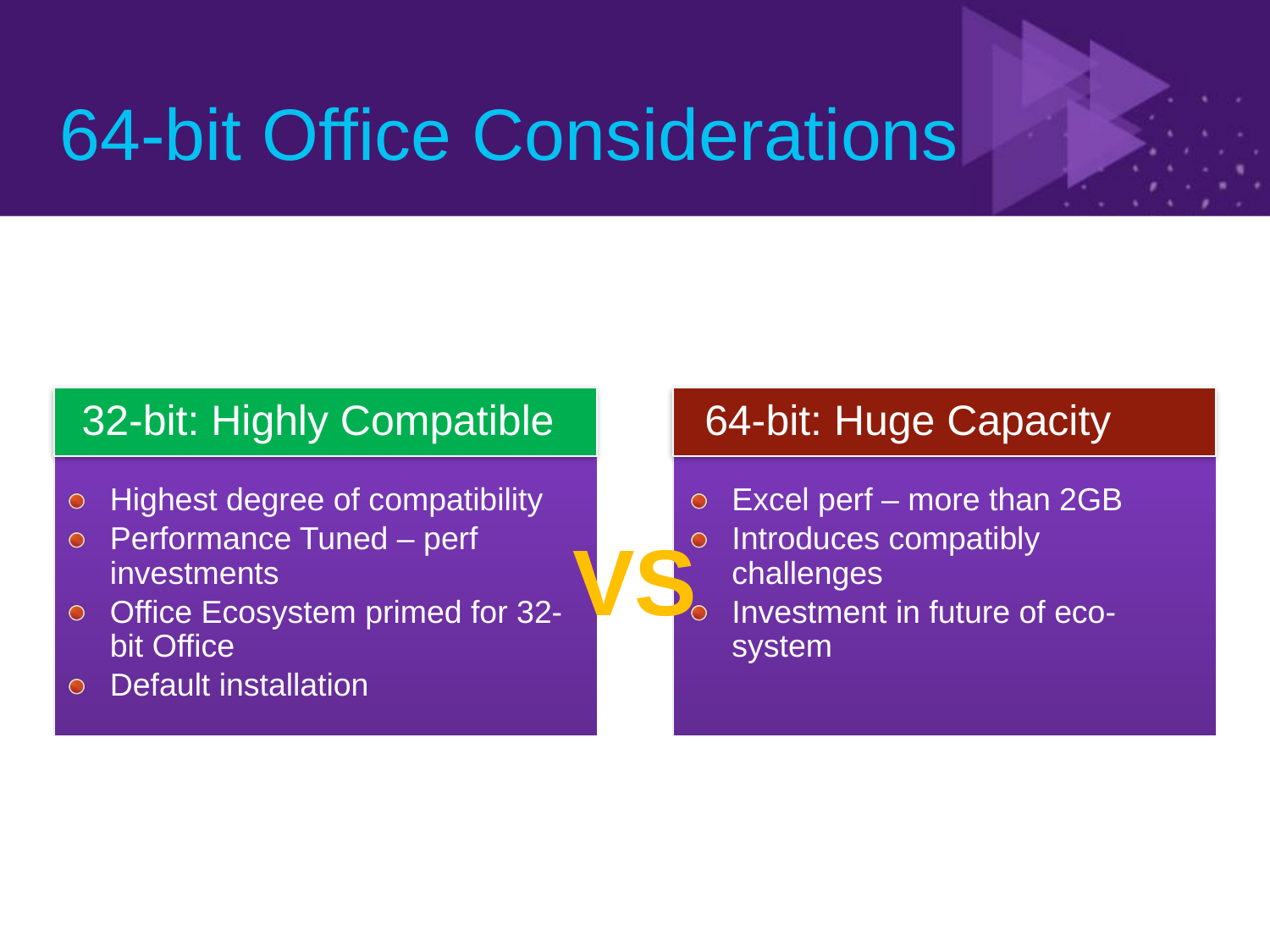

# 64-bit Office Considerations
32-bit: Highly Compatible
64-bit: Huge Capacity
Highest degree of compatibility
Performance Tuned – perf investments
Office Ecosystem primed for 32-bit Office
Default installation
Excel perf – more than 2GB
Introduces compatibly challenges
Investment in future of eco-system

VS